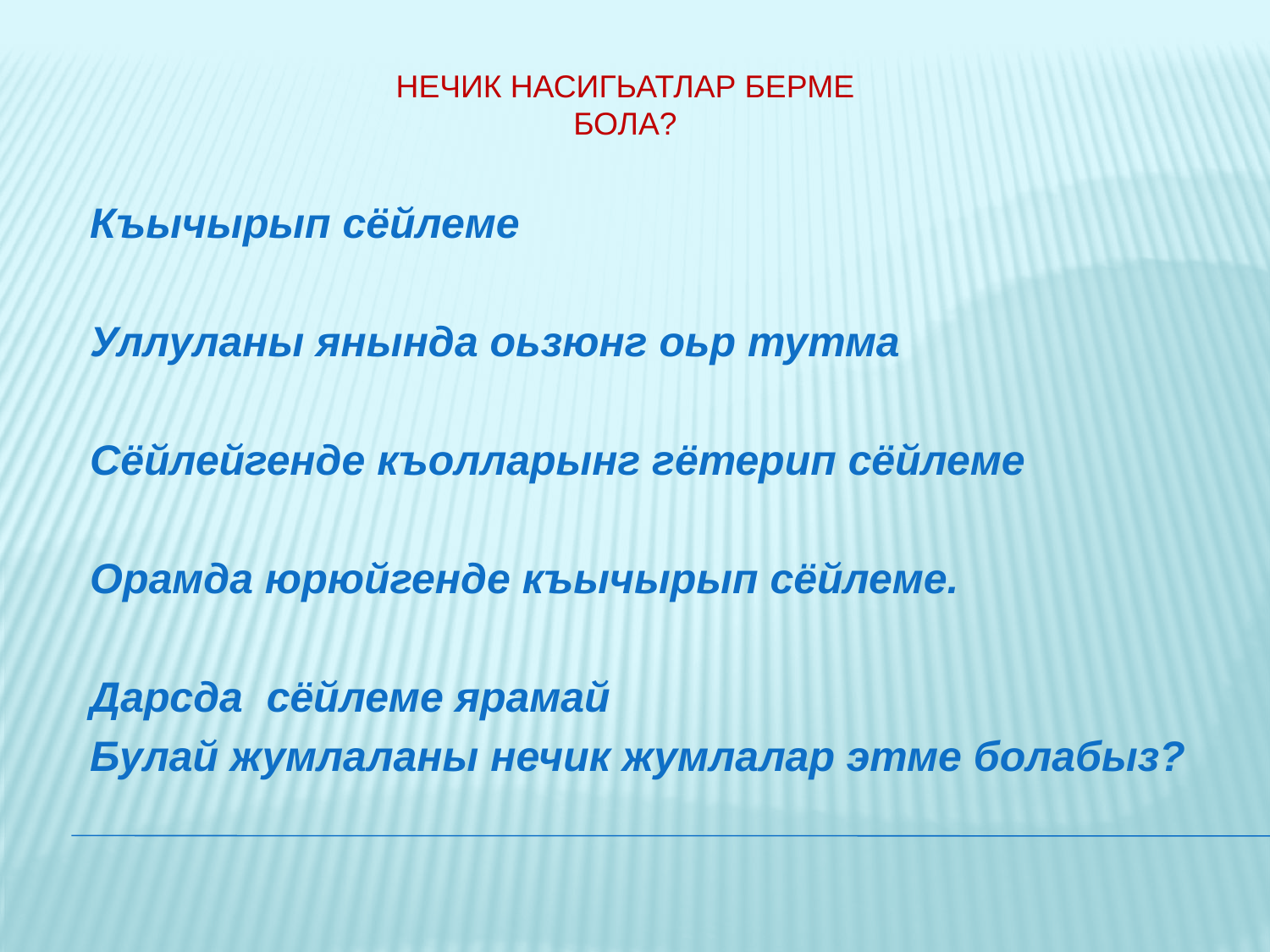

Нечик насигьатлар берме бола?

Къычырып сёйлеме

Уллуланы янында оьзюнг оьр тутма

Сёйлейгенде къолларынг гётерип сёйлеме

Орамда юрюйгенде къычырып сёйлеме.

Дарсда  сёйлеме ярамай
Булай жумлаланы нечик жумлалар этме болабыз?